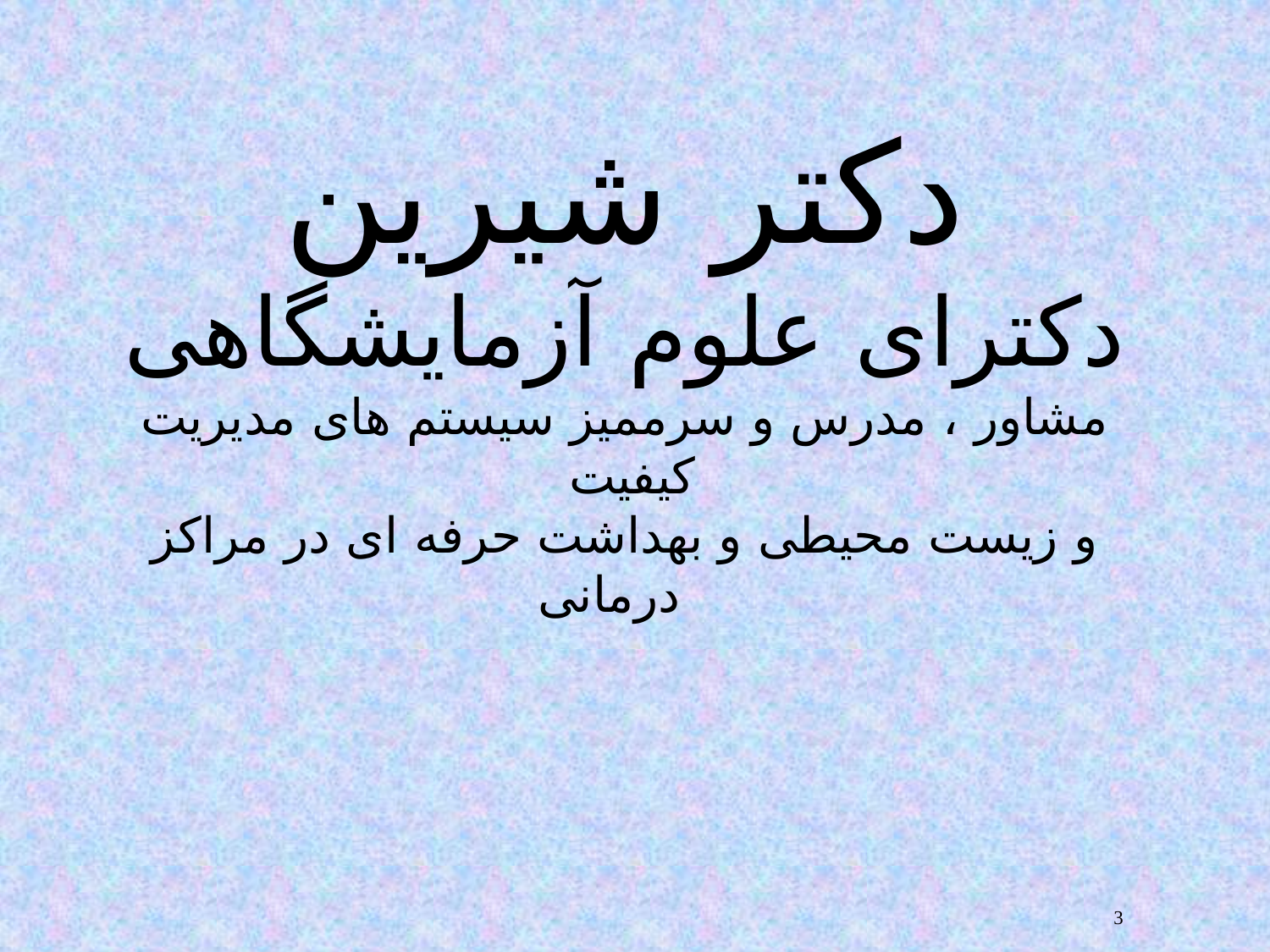

# دکتر شیرین دکترای علوم آزمایشگاهی مشاور ، مدرس و سرممیز سیستم های مدیریت کیفیت و زیست محیطی و بهداشت حرفه ای در مراکز درمانی